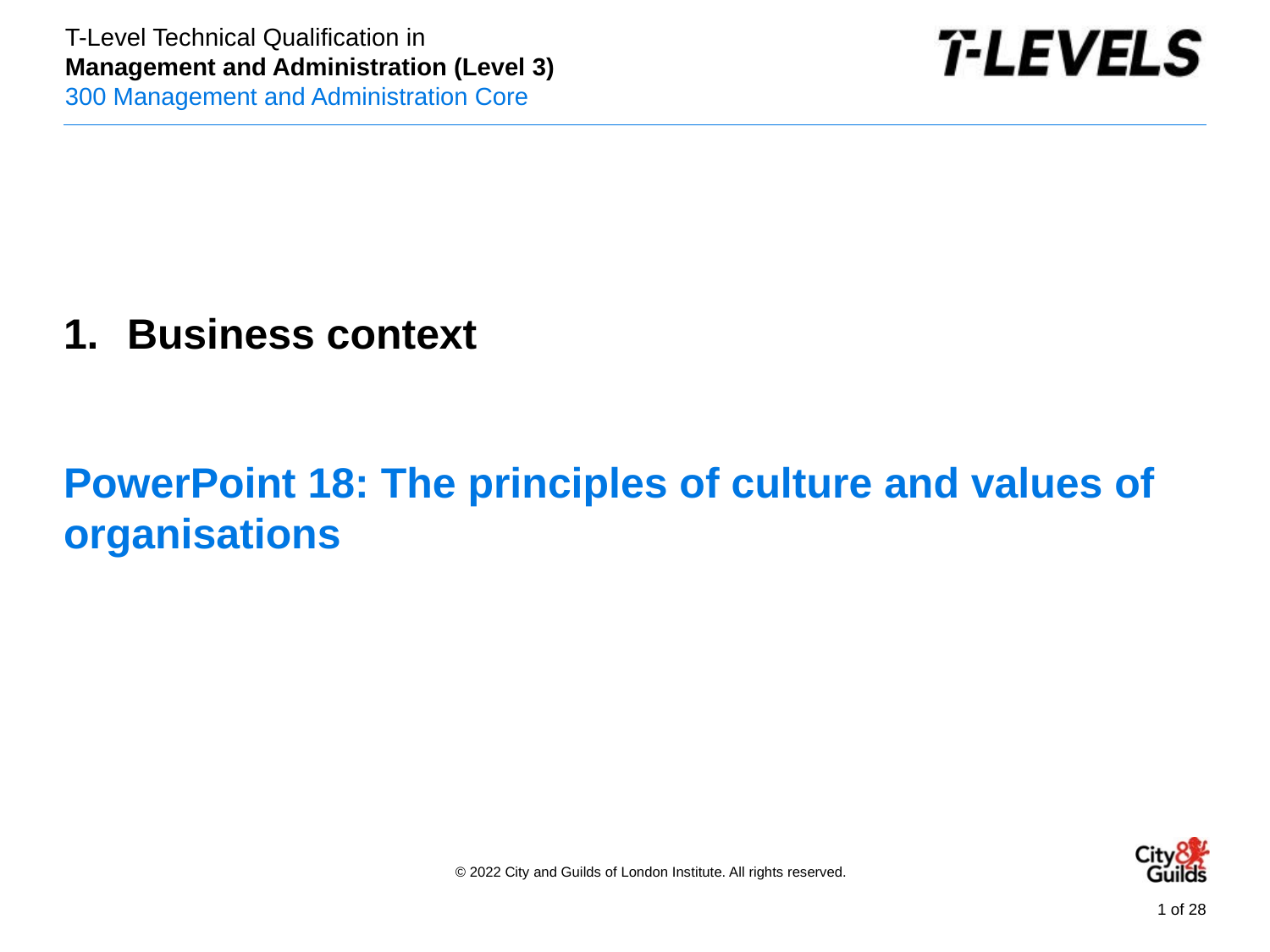

PowerPoint presentation
Business context
# PowerPoint 18: The principles of culture and values of organisations